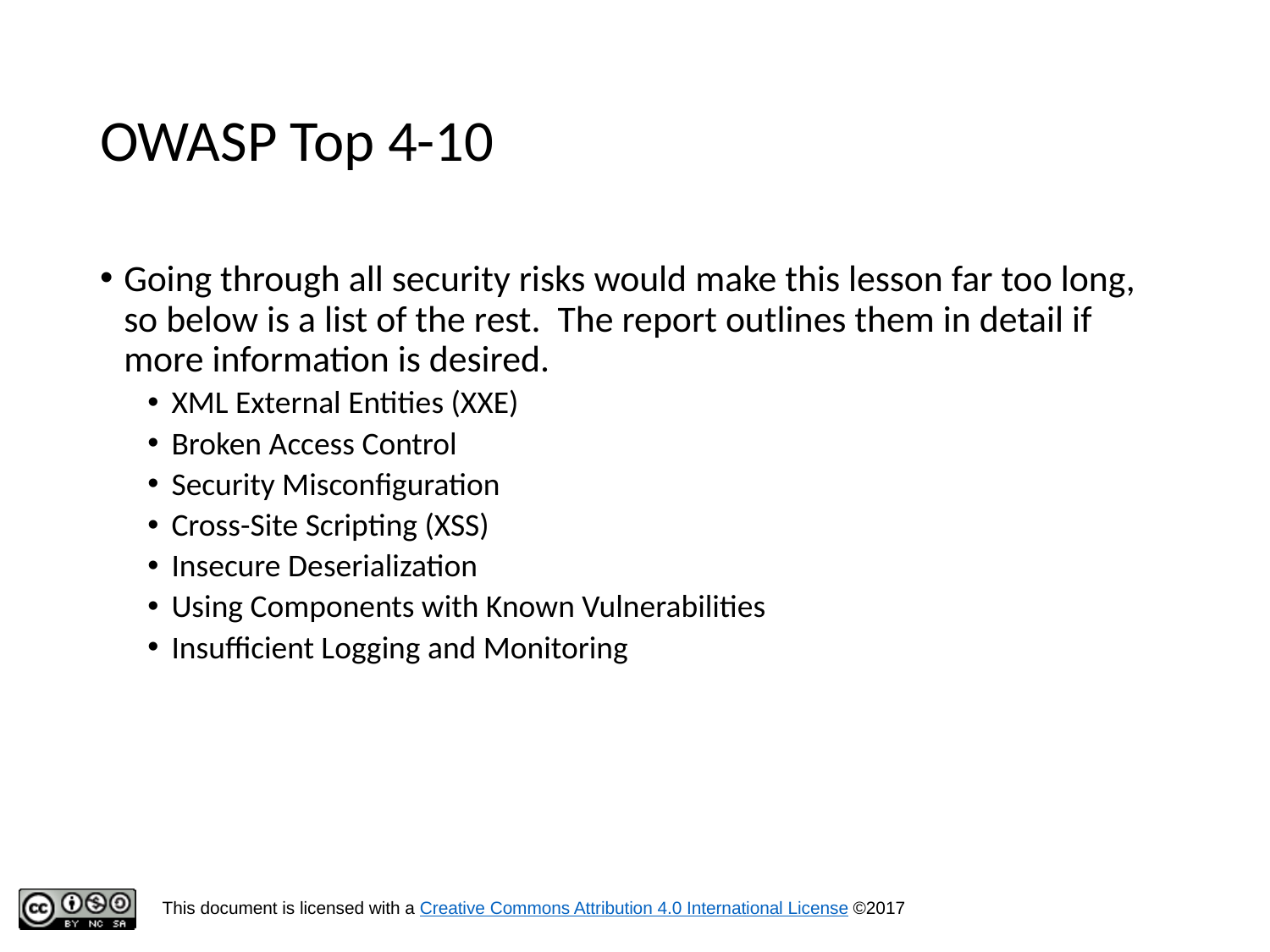

# OWASP Top 4-10
Going through all security risks would make this lesson far too long, so below is a list of the rest.  The report outlines them in detail if more information is desired.
XML External Entities (XXE)
Broken Access Control
Security Misconfiguration
Cross-Site Scripting (XSS)
Insecure Deserialization
Using Components with Known Vulnerabilities
Insufficient Logging and Monitoring